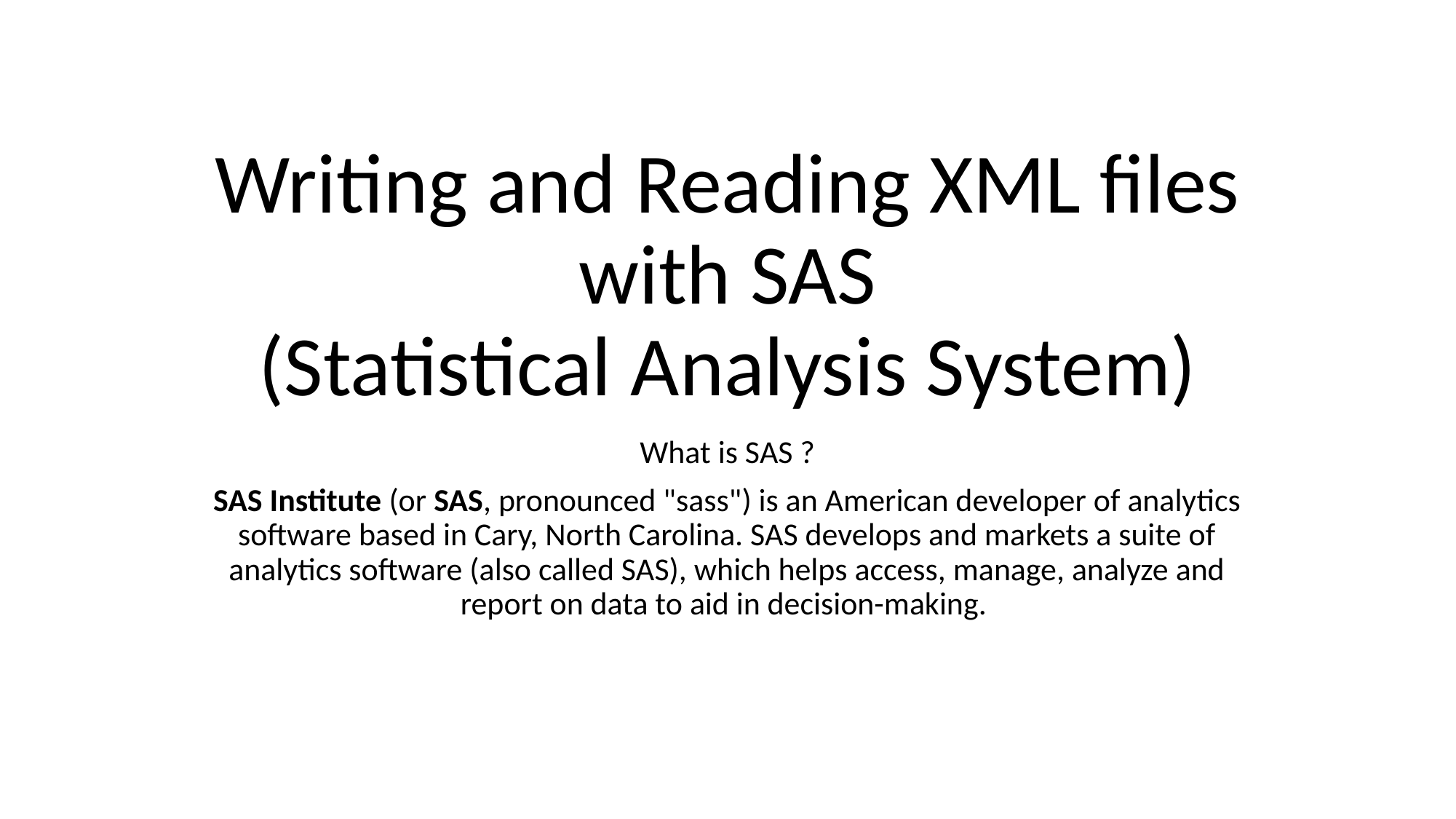

# Writing and Reading XML files with SAS (Statistical Analysis System)
What is SAS ?
SAS Institute (or SAS, pronounced "sass") is an American developer of analytics software based in Cary, North Carolina. SAS develops and markets a suite of analytics software (also called SAS), which helps access, manage, analyze and report on data to aid in decision-making.